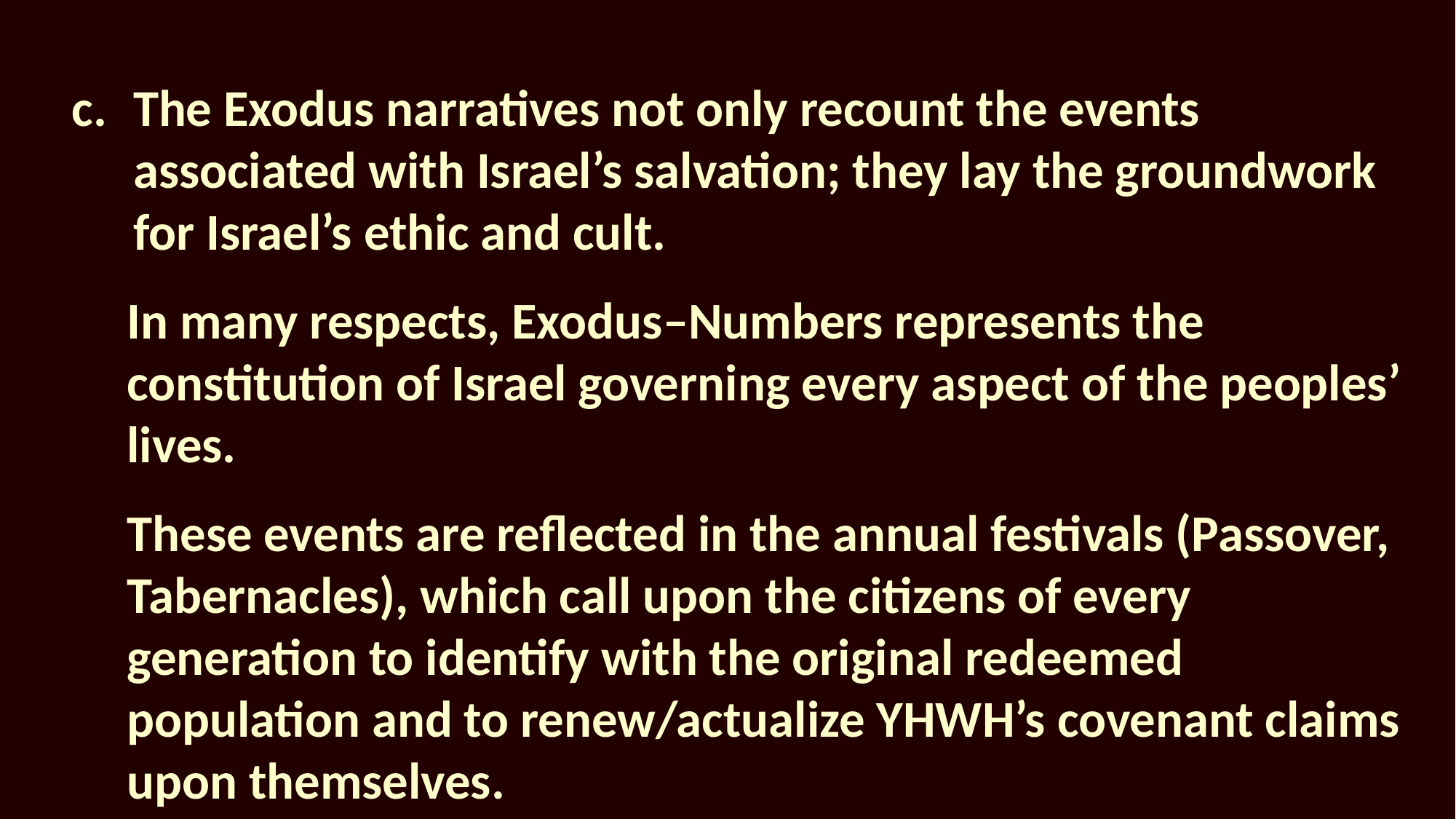

The Exodus narratives not only recount the events associated with Israel’s salvation; they lay the groundwork for Israel’s ethic and cult.
In many respects, Exodus–Numbers represents the constitution of Israel governing every aspect of the peoples’ lives.
These events are reflected in the annual festivals (Passover, Tabernacles), which call upon the citizens of every generation to identify with the original redeemed population and to renew/actualize YHWH’s covenant claims upon themselves.